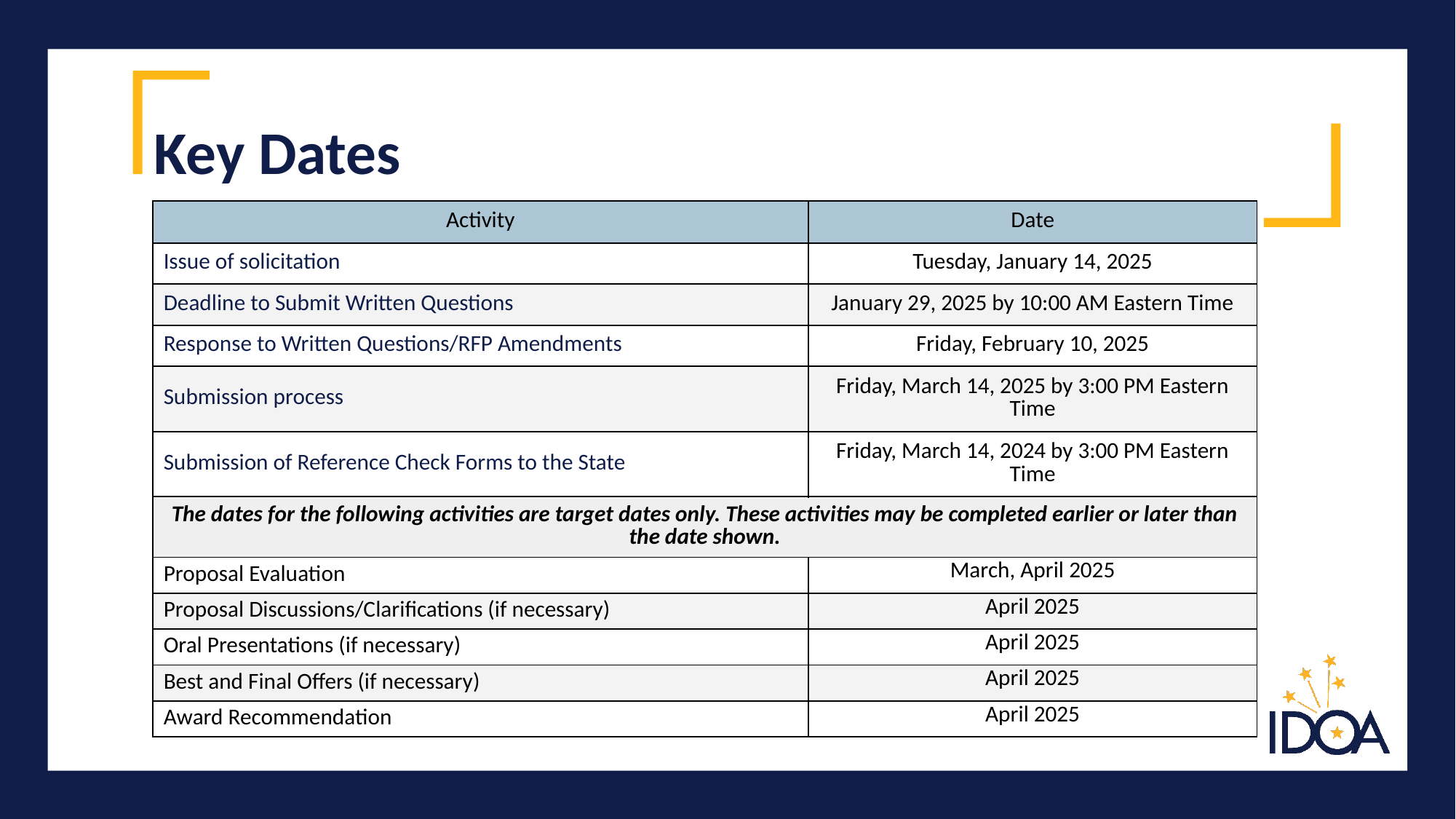

# Key Dates
| Activity | Date |
| --- | --- |
| Issue of solicitation | Tuesday, January 14, 2025 |
| Deadline to Submit Written Questions | January 29, 2025 by 10:00 AM Eastern Time |
| Response to Written Questions/RFP Amendments | Friday, February 10, 2025 |
| Submission process | Friday, March 14, 2025 by 3:00 PM Eastern Time |
| Submission of Reference Check Forms to the State | Friday, March 14, 2024 by 3:00 PM Eastern Time |
| The dates for the following activities are target dates only. These activities may be completed earlier or later than the date shown. |  |
| Proposal Evaluation | March, April 2025 |
| Proposal Discussions/Clarifications (if necessary) | April 2025 |
| Oral Presentations (if necessary) | April 2025 |
| Best and Final Offers (if necessary) | April 2025 |
| Award Recommendation | April 2025 |